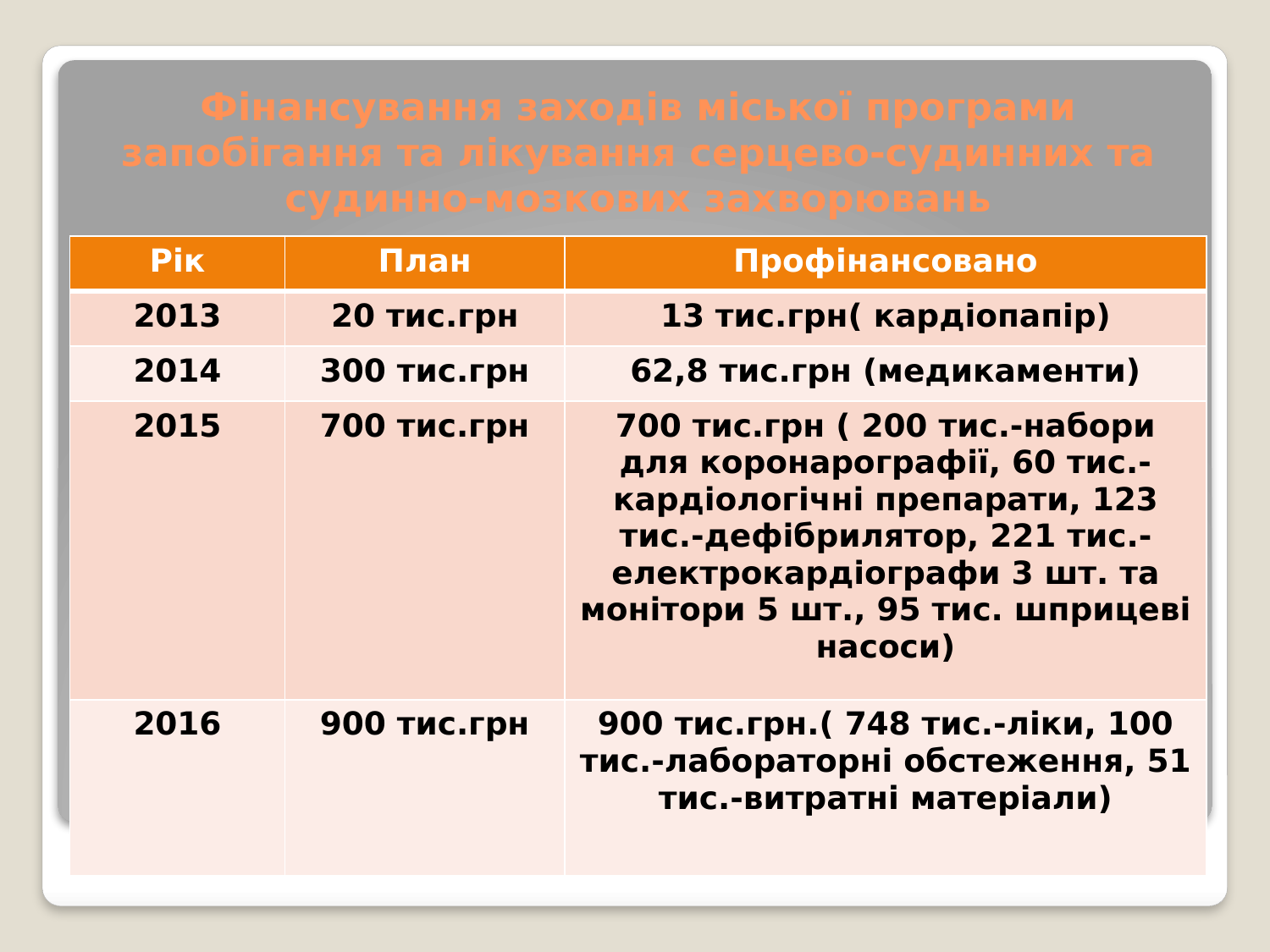

# Фінансування заходів міської програми запобігання та лікування серцево-судинних та судинно-мозкових захворювань
| Рік | План | Профінансовано |
| --- | --- | --- |
| 2013 | 20 тис.грн | 13 тис.грн( кардіопапір) |
| 2014 | 300 тис.грн | 62,8 тис.грн (медикаменти) |
| 2015 | 700 тис.грн | 700 тис.грн ( 200 тис.-набори для коронарографії, 60 тис.-кардіологічні препарати, 123 тис.-дефібрилятор, 221 тис.- електрокардіографи 3 шт. та монітори 5 шт., 95 тис. шприцеві насоси) |
| 2016 | 900 тис.грн | 900 тис.грн.( 748 тис.-ліки, 100 тис.-лабораторні обстеження, 51 тис.-витратні матеріали) |